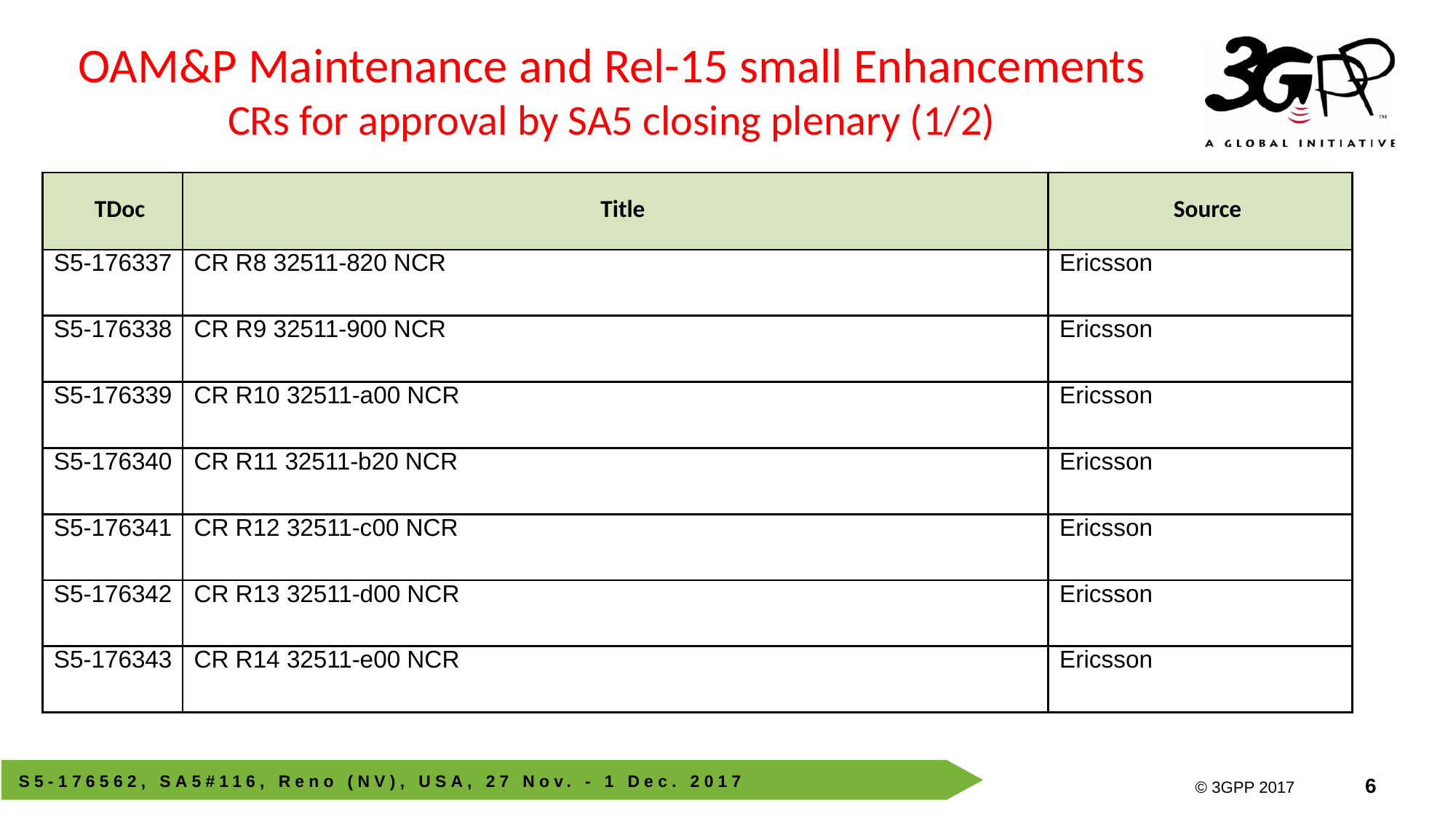

OAM&P Maintenance and Rel-15 small Enhancements
CRs for approval by SA5 closing plenary (1/2)
| TDoc | Title | Source |
| --- | --- | --- |
| S5-176337 | CR R8 32511-820 NCR | Ericsson |
| S5-176338 | CR R9 32511-900 NCR | Ericsson |
| S5-176339 | CR R10 32511-a00 NCR | Ericsson |
| S5-176340 | CR R11 32511-b20 NCR | Ericsson |
| S5-176341 | CR R12 32511-c00 NCR | Ericsson |
| S5-176342 | CR R13 32511-d00 NCR | Ericsson |
| S5-176343 | CR R14 32511-e00 NCR | Ericsson |